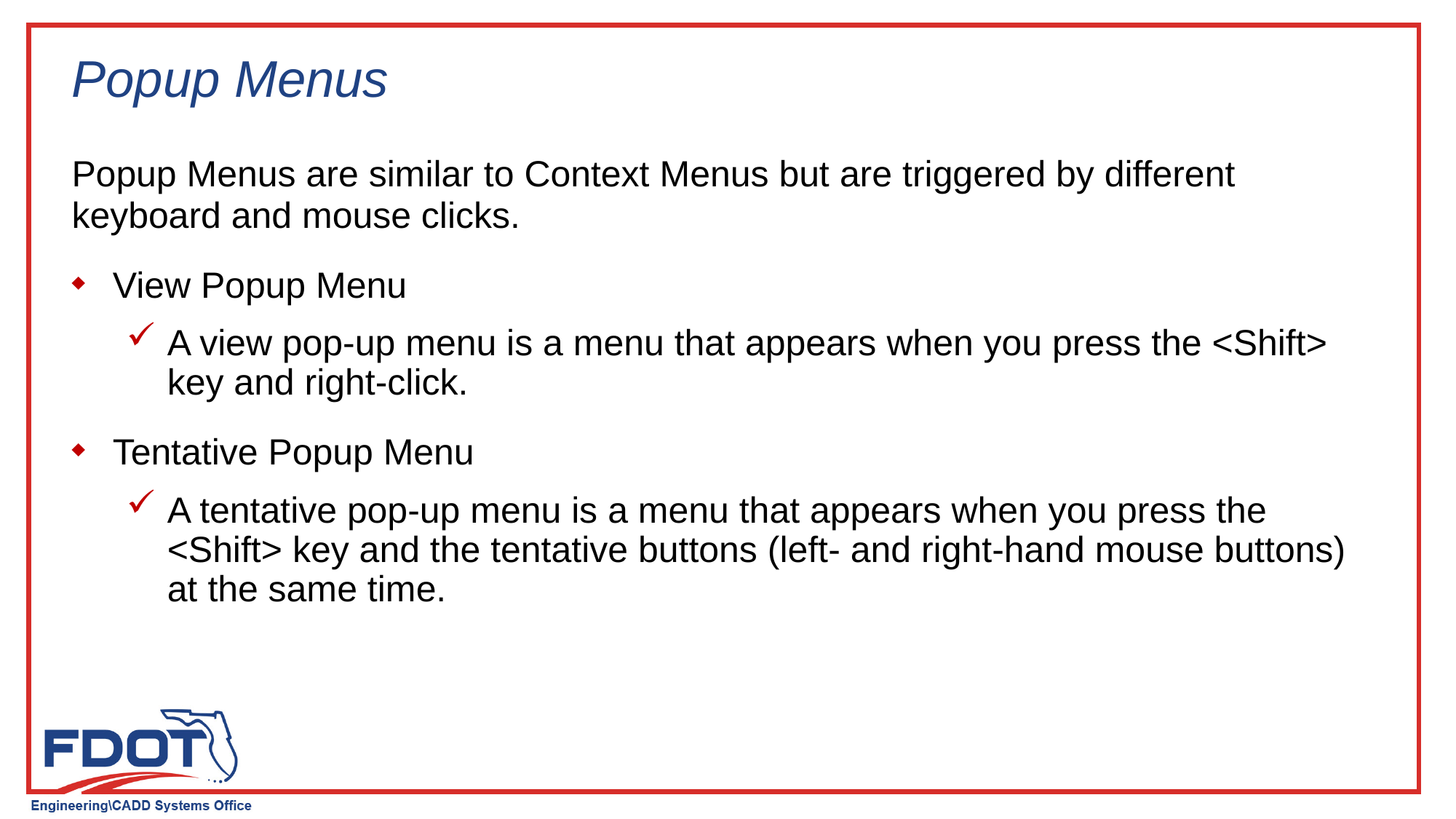

# Popup Menus
Popup Menus are similar to Context Menus but are triggered by different keyboard and mouse clicks.
View Popup Menu
A view pop-up menu is a menu that appears when you press the <Shift> key and right-click.
Tentative Popup Menu
A tentative pop-up menu is a menu that appears when you press the <Shift> key and the tentative buttons (left- and right-hand mouse buttons) at the same time.